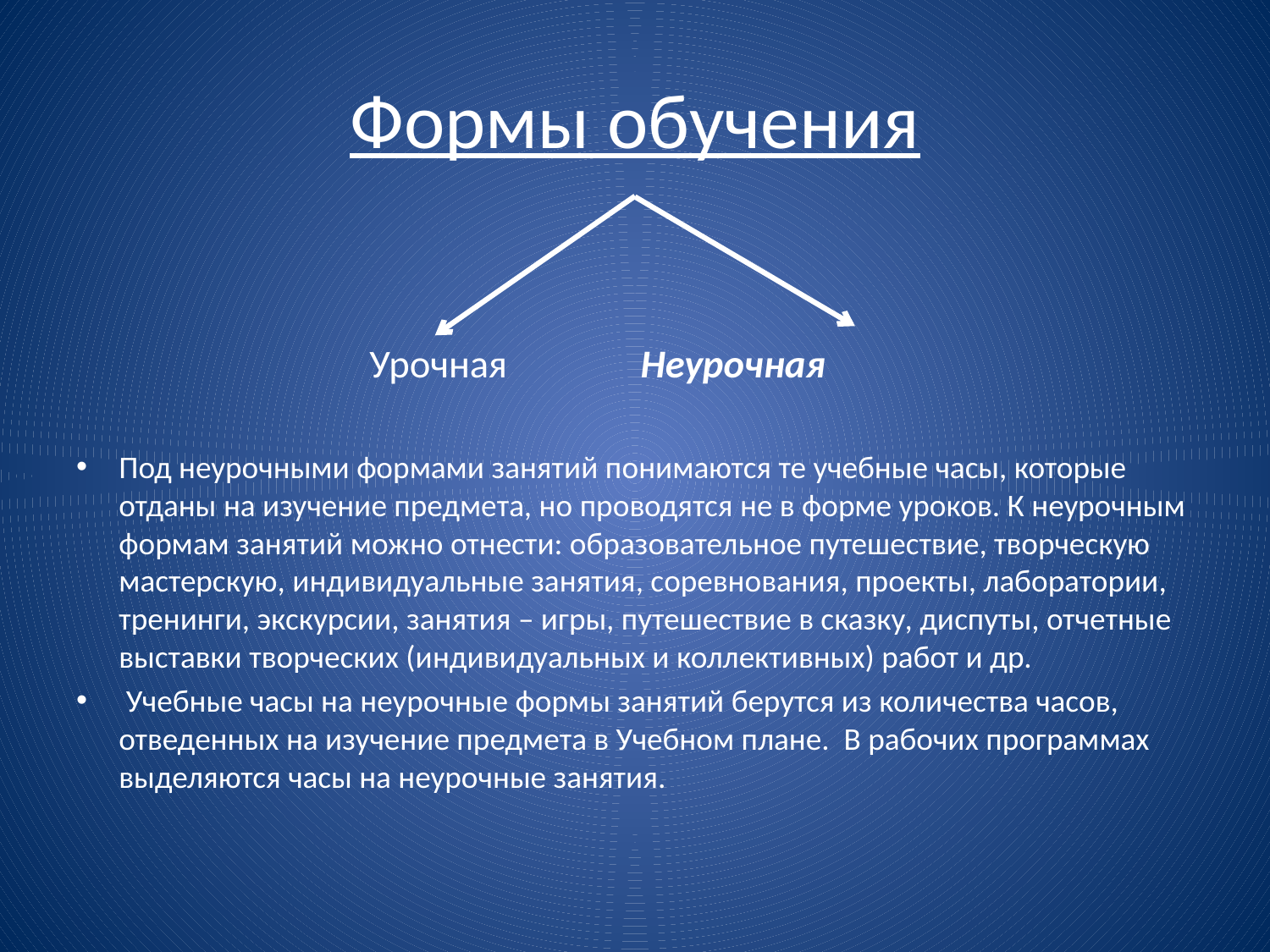

# Формы обучения

                                 Урочная               Неурочная

Под неурочными формами занятий понимаются те учебные часы, которые отданы на изучение предмета, но проводятся не в форме уроков. К неурочным формам занятий можно отнести: образовательное путешествие, творческую мастерскую, индивидуальные занятия, соревнования, проекты, лаборатории, тренинги, экскурсии, занятия – игры, путешествие в сказку, диспуты, отчетные выставки творческих (индивидуальных и коллективных) работ и др.
 Учебные часы на неурочные формы занятий берутся из количества часов, отведенных на изучение предмета в Учебном плане.  В рабочих программах выделяются часы на неурочные занятия.